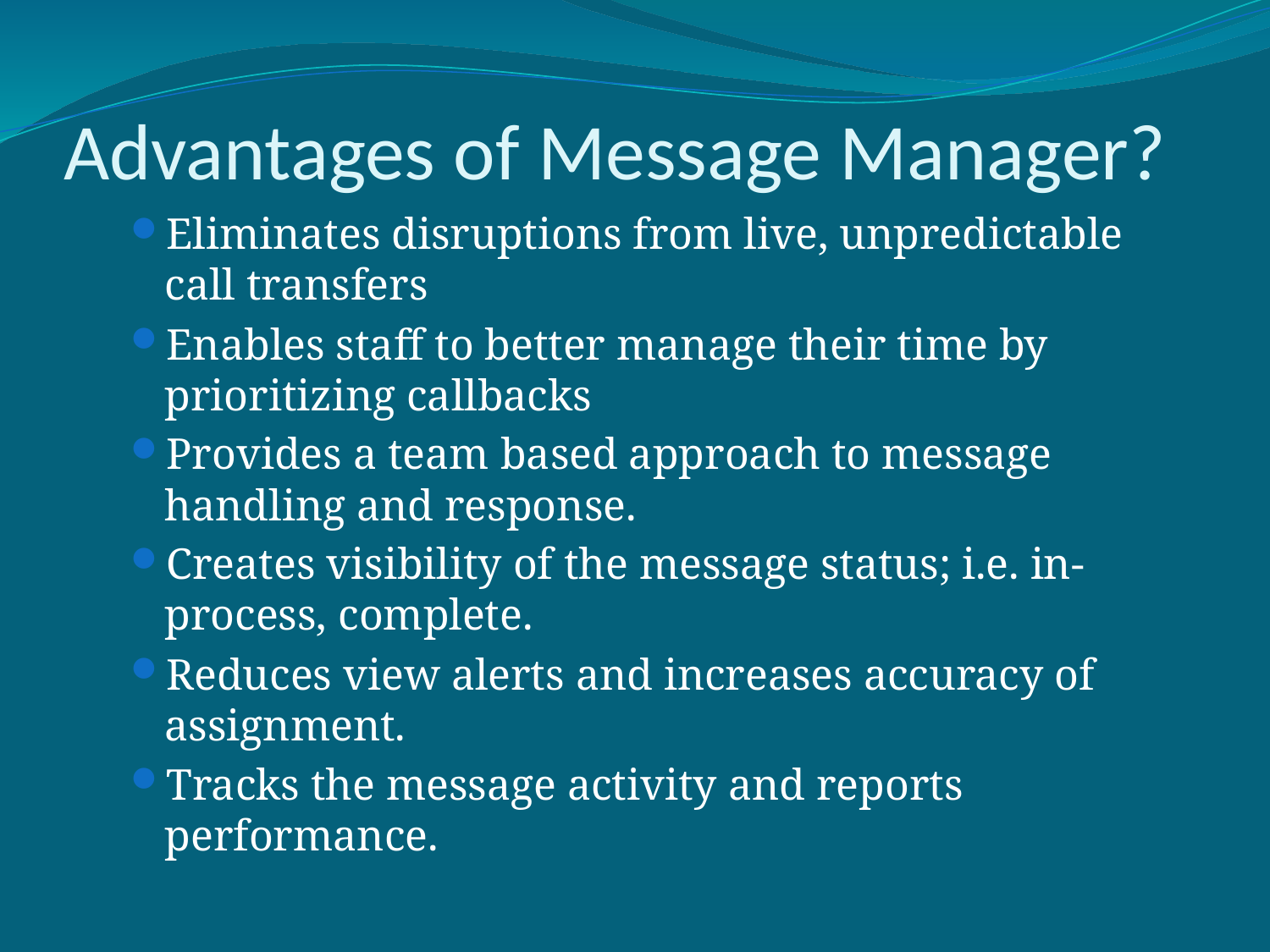

# Advantages of Message Manager?
Eliminates disruptions from live, unpredictable call transfers
Enables staff to better manage their time by prioritizing callbacks
Provides a team based approach to message handling and response.
Creates visibility of the message status; i.e. in-process, complete.
Reduces view alerts and increases accuracy of assignment.
Tracks the message activity and reports performance.